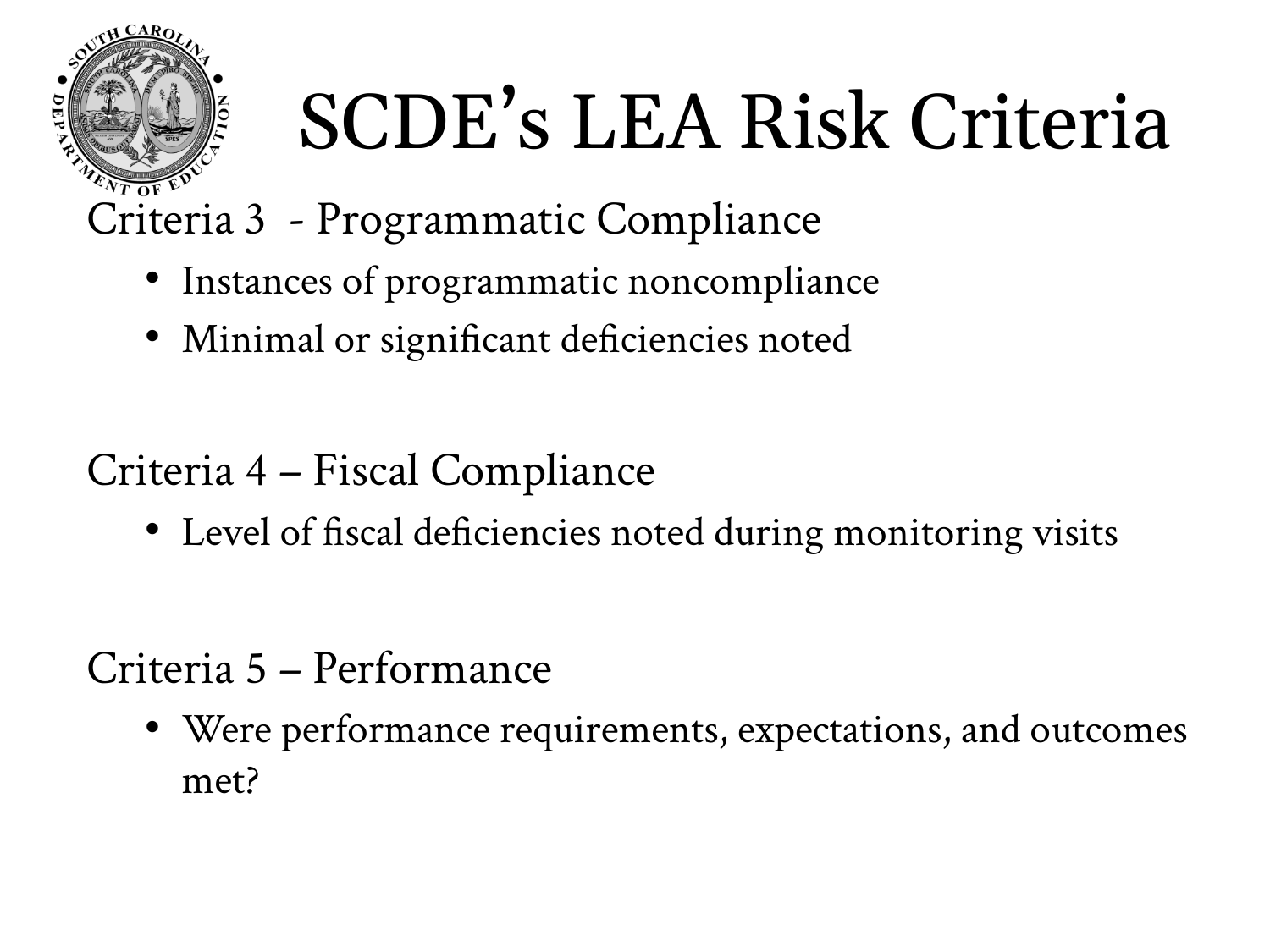

# SCDE’s LEA Risk Criteria
Criteria 3  - Programmatic Compliance
Instances of programmatic noncompliance
Minimal or significant deficiencies noted

Criteria 4 – Fiscal Compliance
Level of fiscal deficiencies noted during monitoring visits

Criteria 5 – Performance
Were performance requirements, expectations, and outcomes met?